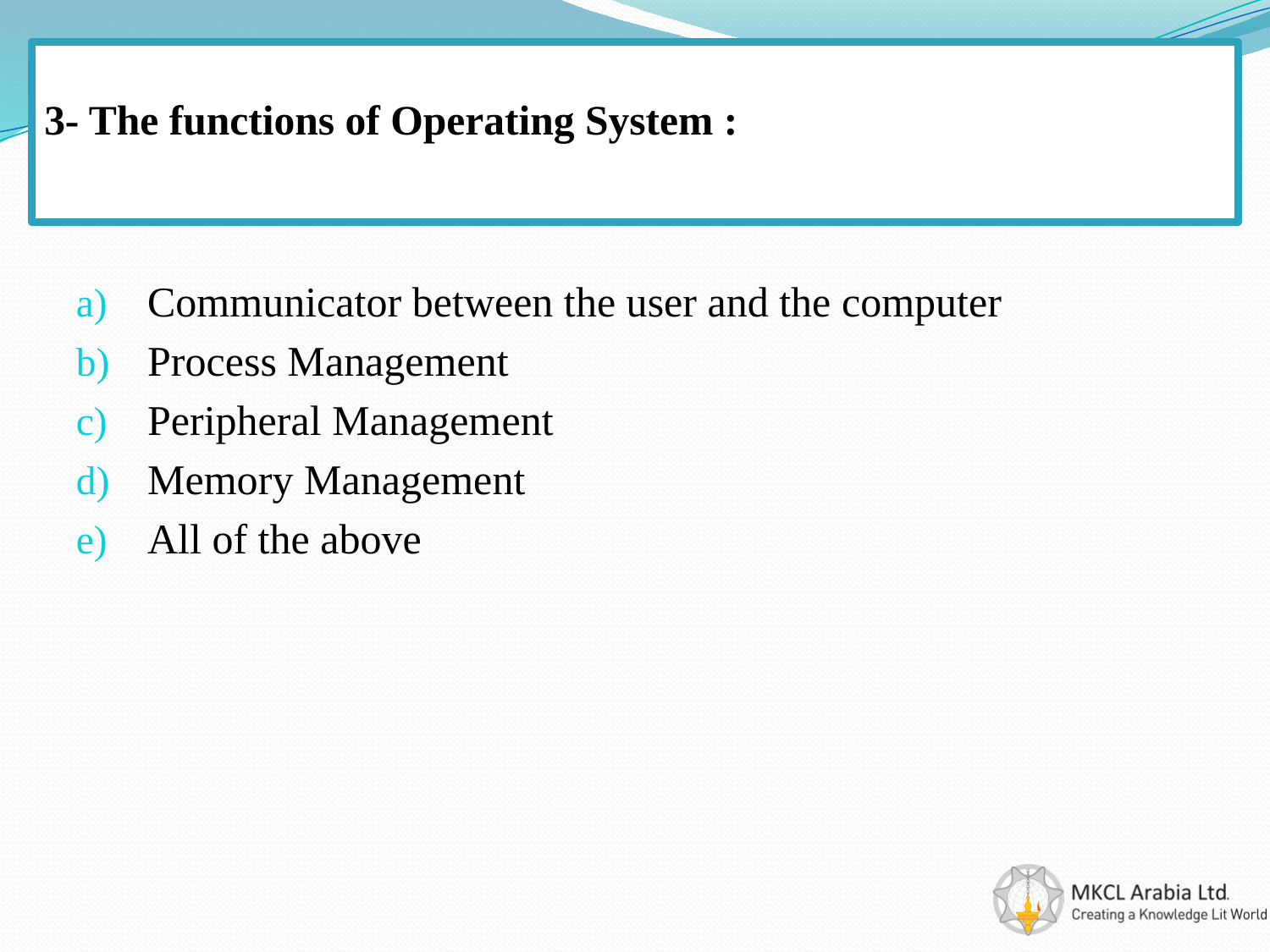

# 3- The functions of Operating System :
Communicator between the user and the computer
Process Management
Peripheral Management
Memory Management
All of the above